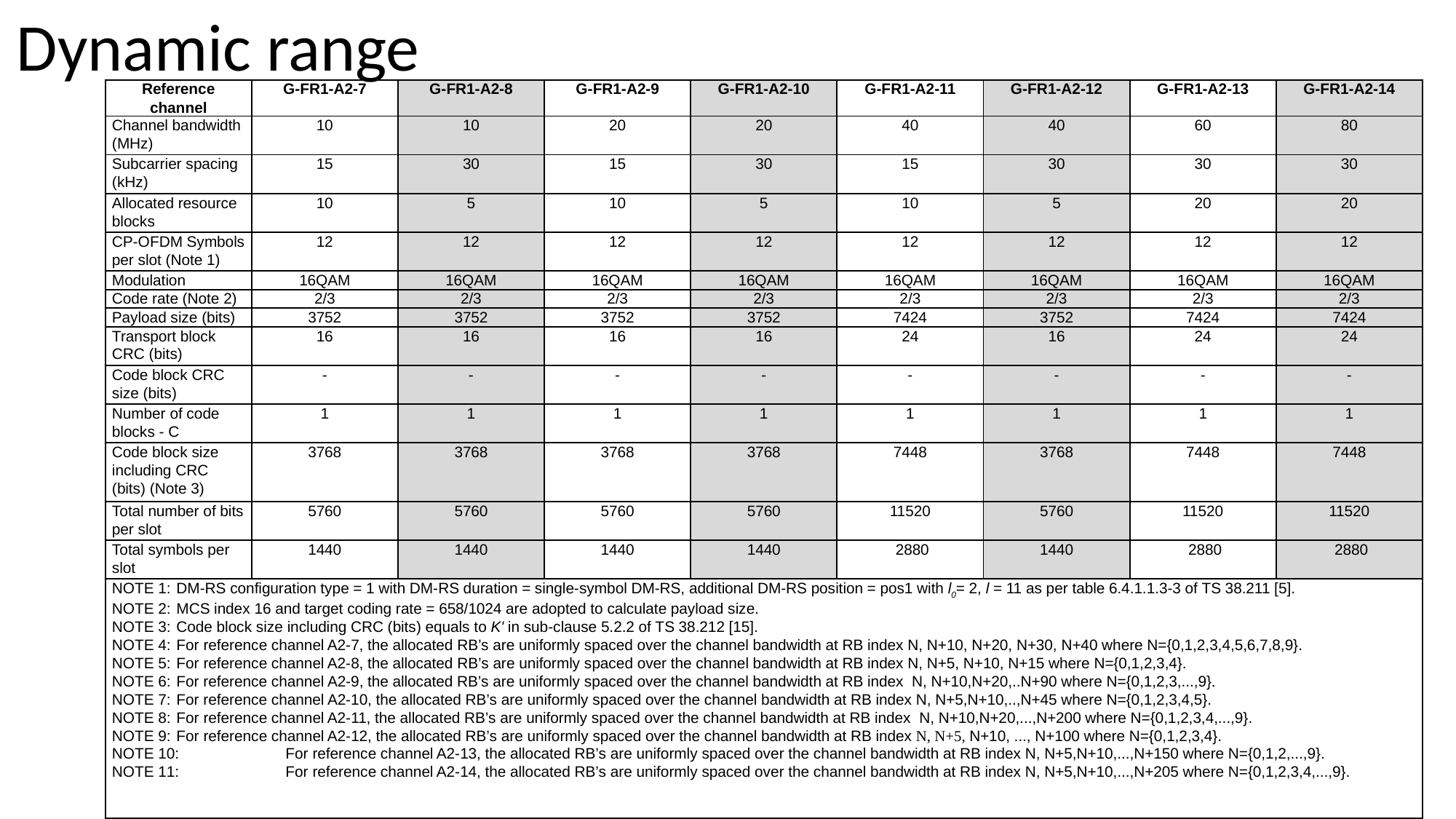

# Dynamic range
| Reference channel | G-FR1-A2-7 | G-FR1-A2-8 | G-FR1-A2-9 | G-FR1-A2-10 | G-FR1-A2-11 | G-FR1-A2-12 | G-FR1-A2-13 | G-FR1-A2-14 |
| --- | --- | --- | --- | --- | --- | --- | --- | --- |
| Channel bandwidth (MHz) | 10 | 10 | 20 | 20 | 40 | 40 | 60 | 80 |
| Subcarrier spacing (kHz) | 15 | 30 | 15 | 30 | 15 | 30 | 30 | 30 |
| Allocated resource blocks | 10 | 5 | 10 | 5 | 10 | 5 | 20 | 20 |
| CP-OFDM Symbols per slot (Note 1) | 12 | 12 | 12 | 12 | 12 | 12 | 12 | 12 |
| Modulation | 16QAM | 16QAM | 16QAM | 16QAM | 16QAM | 16QAM | 16QAM | 16QAM |
| Code rate (Note 2) | 2/3 | 2/3 | 2/3 | 2/3 | 2/3 | 2/3 | 2/3 | 2/3 |
| Payload size (bits) | 3752 | 3752 | 3752 | 3752 | 7424 | 3752 | 7424 | 7424 |
| Transport block CRC (bits) | 16 | 16 | 16 | 16 | 24 | 16 | 24 | 24 |
| Code block CRC size (bits) | - | - | - | - | - | - | - | - |
| Number of code blocks - C | 1 | 1 | 1 | 1 | 1 | 1 | 1 | 1 |
| Code block size including CRC (bits) (Note 3) | 3768 | 3768 | 3768 | 3768 | 7448 | 3768 | 7448 | 7448 |
| Total number of bits per slot | 5760 | 5760 | 5760 | 5760 | 11520 | 5760 | 11520 | 11520 |
| Total symbols per slot | 1440 | 1440 | 1440 | 1440 | 2880 | 1440 | 2880 | 2880 |
| NOTE 1: DM-RS configuration type = 1 with DM-RS duration = single-symbol DM-RS, additional DM-RS position = pos1 with l0= 2, l = 11 as per table 6.4.1.1.3-3 of TS 38.211 [5]. NOTE 2: MCS index 16 and target coding rate = 658/1024 are adopted to calculate payload size. NOTE 3: Code block size including CRC (bits) equals to K' in sub-clause 5.2.2 of TS 38.212 [15]. NOTE 4: For reference channel A2-7, the allocated RB’s are uniformly spaced over the channel bandwidth at RB index N, N+10, N+20, N+30, N+40 where N={0,1,2,3,4,5,6,7,8,9}. NOTE 5: For reference channel A2-8, the allocated RB’s are uniformly spaced over the channel bandwidth at RB index N, N+5, N+10, N+15 where N={0,1,2,3,4}. NOTE 6: For reference channel A2-9, the allocated RB’s are uniformly spaced over the channel bandwidth at RB index N, N+10,N+20,..N+90 where N={0,1,2,3,...,9}. NOTE 7: For reference channel A2-10, the allocated RB’s are uniformly spaced over the channel bandwidth at RB index N, N+5,N+10,..,N+45 where N={0,1,2,3,4,5}. NOTE 8: For reference channel A2-11, the allocated RB’s are uniformly spaced over the channel bandwidth at RB index N, N+10,N+20,...,N+200 where N={0,1,2,3,4,...,9}. NOTE 9: For reference channel A2-12, the allocated RB’s are uniformly spaced over the channel bandwidth at RB index N, N+5, N+10, ..., N+100 where N={0,1,2,3,4}. NOTE 10: For reference channel A2-13, the allocated RB’s are uniformly spaced over the channel bandwidth at RB index N, N+5,N+10,...,N+150 where N={0,1,2,...,9}. NOTE 11: For reference channel A2-14, the allocated RB’s are uniformly spaced over the channel bandwidth at RB index N, N+5,N+10,...,N+205 where N={0,1,2,3,4,...,9}. |  |  |  |  |  |  |  |  |